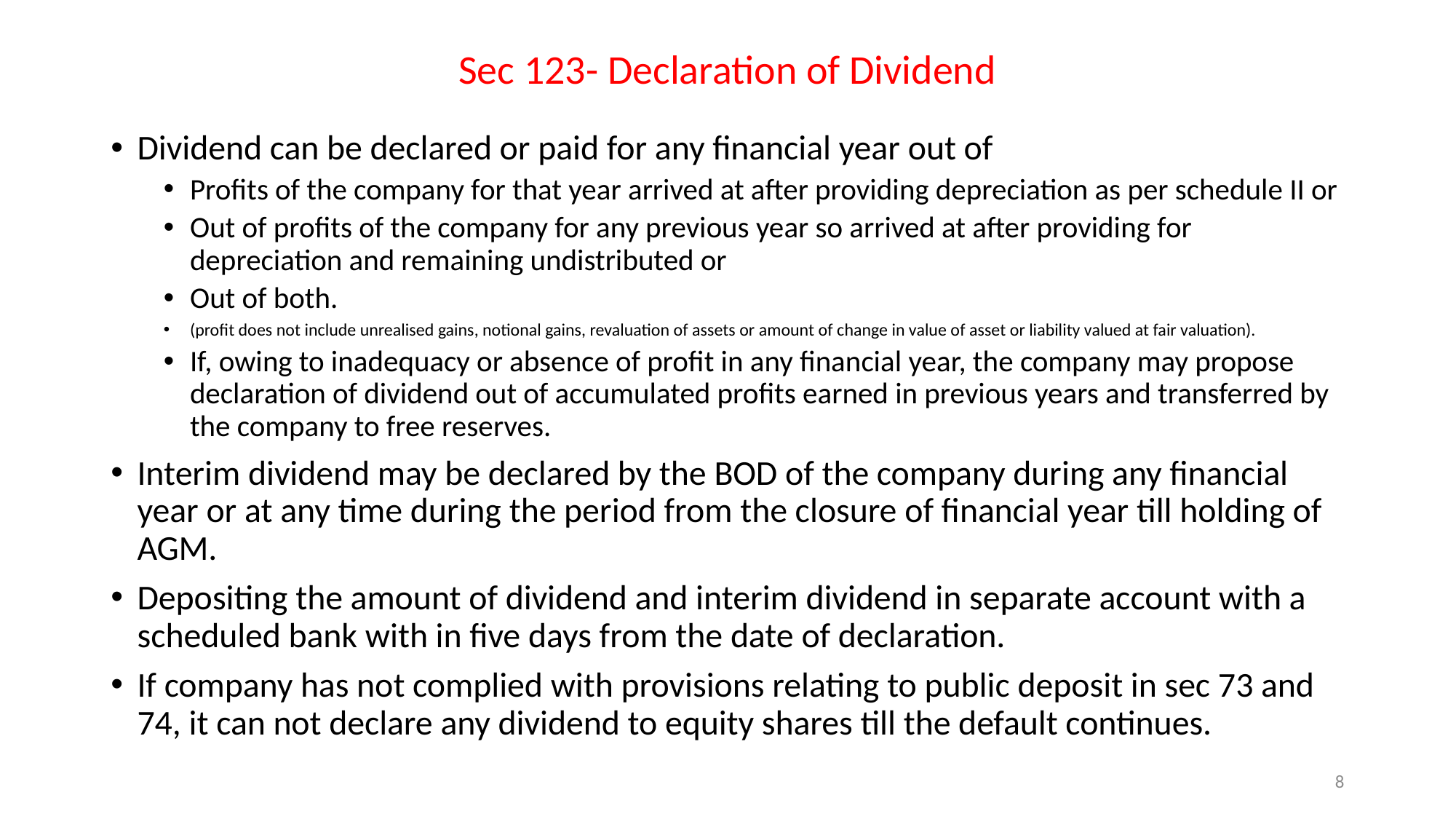

# Sec 123- Declaration of Dividend
Dividend can be declared or paid for any financial year out of
Profits of the company for that year arrived at after providing depreciation as per schedule II or
Out of profits of the company for any previous year so arrived at after providing for depreciation and remaining undistributed or
Out of both.
(profit does not include unrealised gains, notional gains, revaluation of assets or amount of change in value of asset or liability valued at fair valuation).
If, owing to inadequacy or absence of profit in any financial year, the company may propose declaration of dividend out of accumulated profits earned in previous years and transferred by the company to free reserves.
Interim dividend may be declared by the BOD of the company during any financial year or at any time during the period from the closure of financial year till holding of AGM.
Depositing the amount of dividend and interim dividend in separate account with a scheduled bank with in five days from the date of declaration.
If company has not complied with provisions relating to public deposit in sec 73 and 74, it can not declare any dividend to equity shares till the default continues.
8